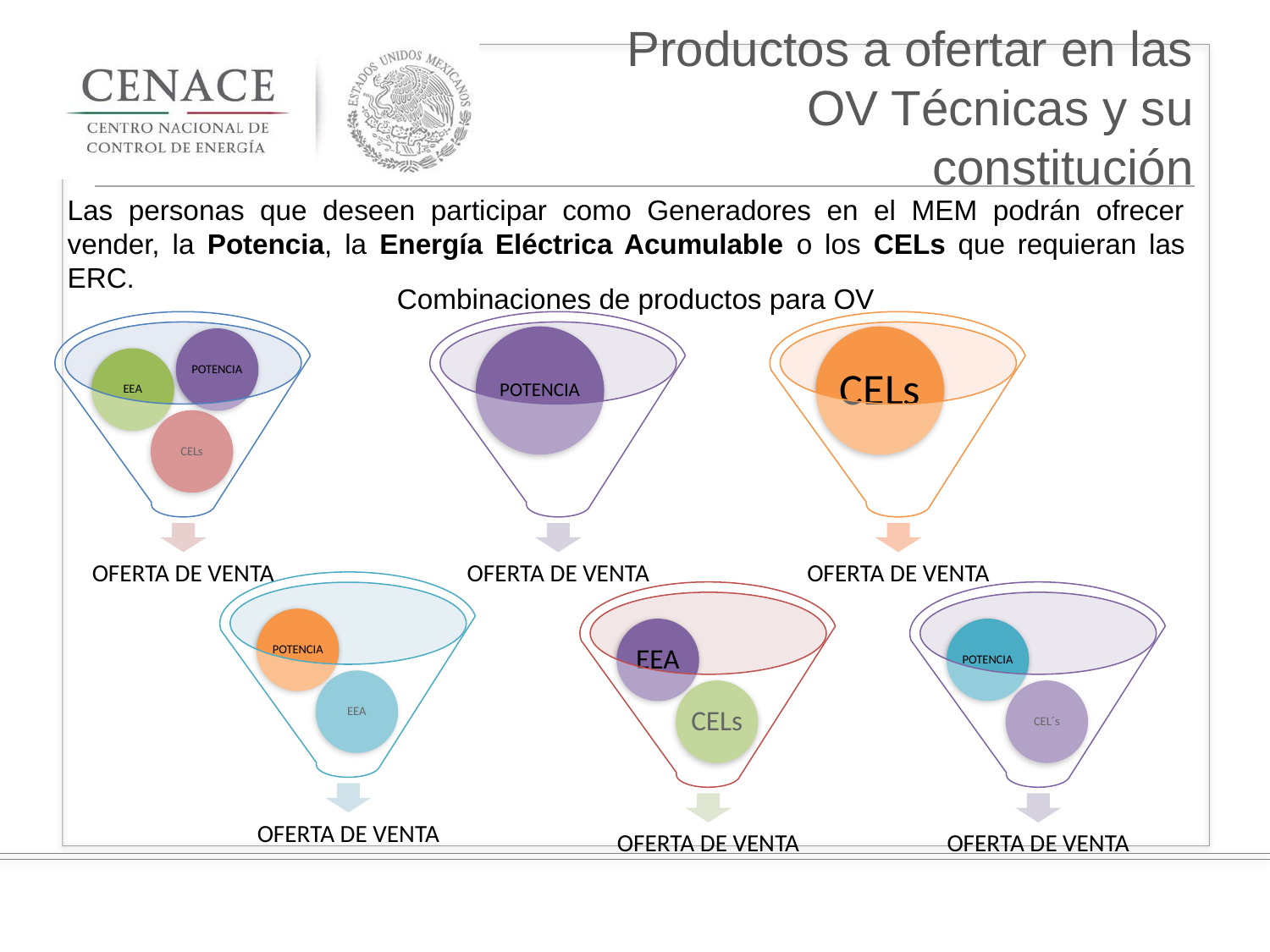

Productos a ofertar en las OV Técnicas y su constitución
Las personas que deseen participar como Generadores en el MEM podrán ofrecer vender, la Potencia, la Energía Eléctrica Acumulable o los CELs que requieran las ERC.
Combinaciones de productos para OV
OFERTA DE VENTA
CELs
EEA
POTENCIA
OFERTA DE VENTA
POTENCIA
OFERTA DE VENTA
CELs
OFERTA DE VENTA
EEA
POTENCIA
OFERTA DE VENTA
CELs
EEA
OFERTA DE VENTA
CEL´s
POTENCIA